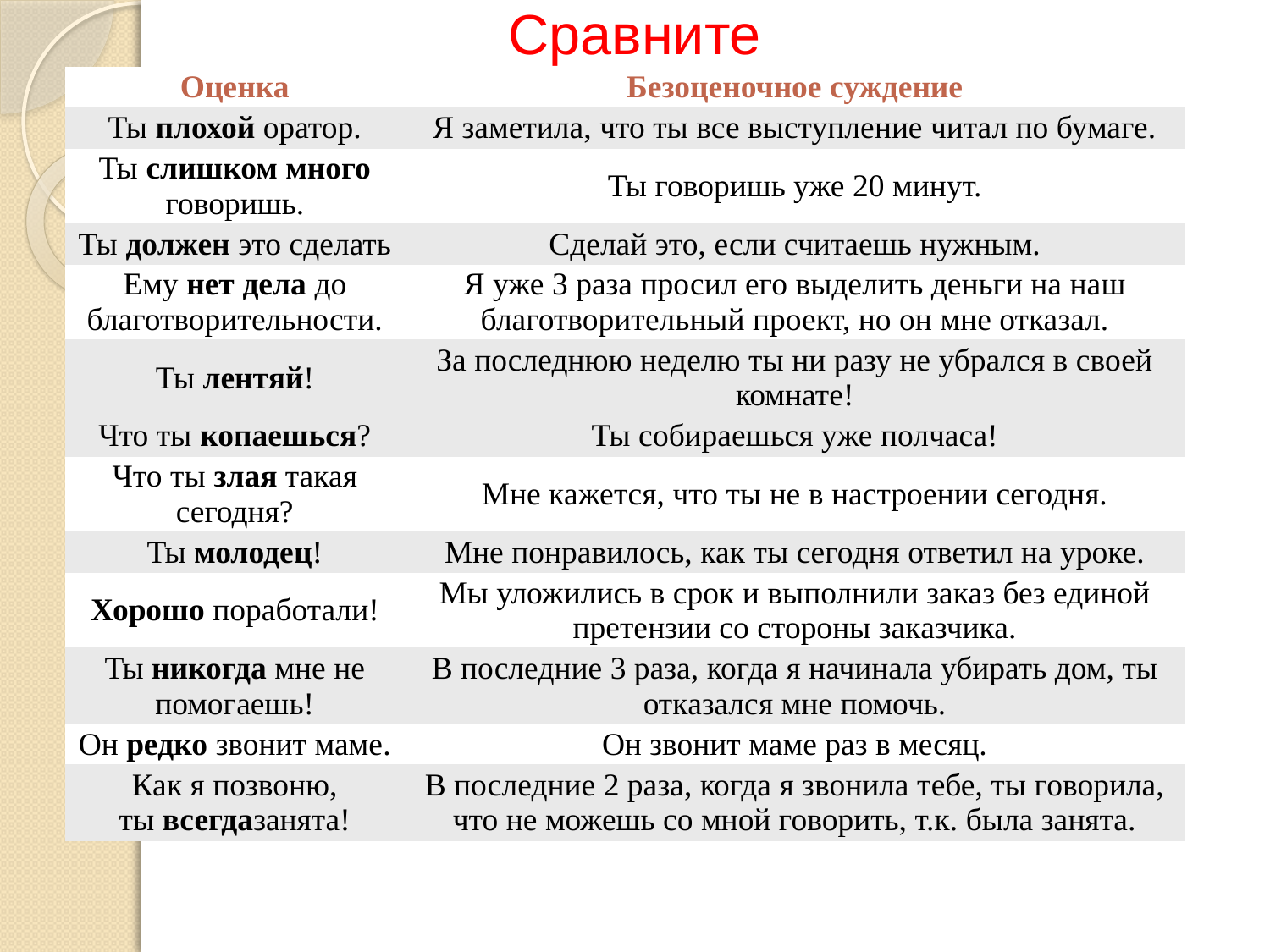

Сравните
#
| Оценка | Безоценочное суждение |
| --- | --- |
| Ты плохой оратор. | Я заметила, что ты все выступление читал по бумаге. |
| Ты слишком много говоришь. | Ты говоришь уже 20 минут. |
| Ты должен это сделать | Сделай это, если считаешь нужным. |
| Ему нет дела до благотворительности. | Я уже 3 раза просил его выделить деньги на наш благотворительный проект, но он мне отказал. |
| Ты лентяй! | За последнюю неделю ты ни разу не убрался в своей комнате! |
| Что ты копаешься? | Ты собираешься уже полчаса! |
| Что ты злая такая сегодня? | Мне кажется, что ты не в настроении сегодня. |
| Ты молодец! | Мне понравилось, как ты сегодня ответил на уроке. |
| Хорошо поработали! | Мы уложились в срок и выполнили заказ без единой претензии со стороны заказчика. |
| Ты никогда мне не помогаешь! | В последние 3 раза, когда я начинала убирать дом, ты отказался мне помочь. |
| Он редко звонит маме. | Он звонит маме раз в месяц. |
| Как я позвоню, ты всегдазанята! | В последние 2 раза, когда я звонила тебе, ты говорила, что не можешь со мной говорить, т.к. была занята. |